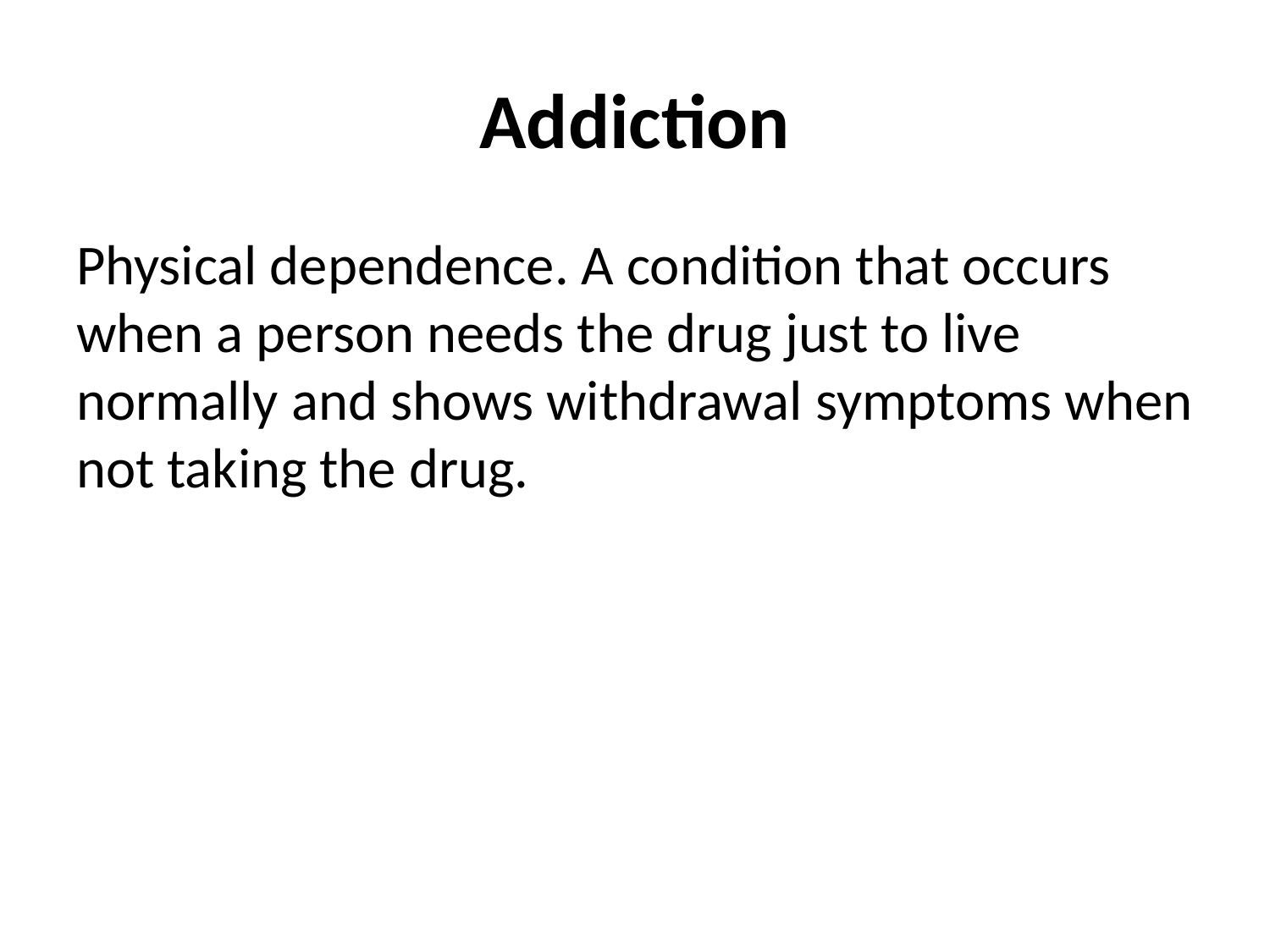

# Addiction
Physical dependence. A condition that occurs when a person needs the drug just to live normally and shows withdrawal symptoms when not taking the drug.